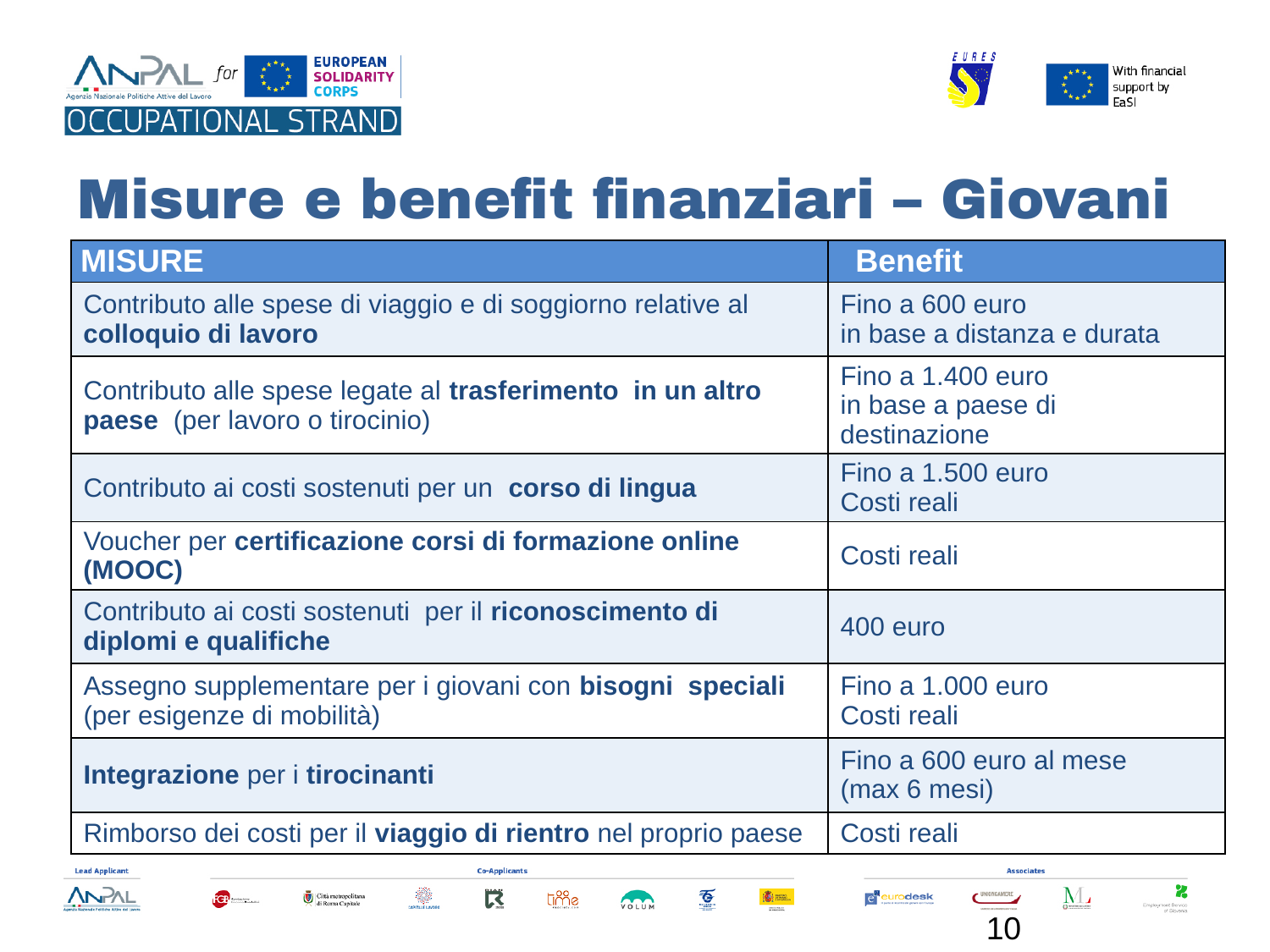

# Misure e benefit finanziari – Giovani
| MISURE | Benefit |
| --- | --- |
| Contributo alle spese di viaggio e di soggiorno relative al colloquio di lavoro | Fino a 600 euro in base a distanza e durata |
| Contributo alle spese legate al trasferimento in un altro paese (per lavoro o tirocinio) | Fino a 1.400 euro in base a paese di destinazione |
| Contributo ai costi sostenuti per un corso di lingua | Fino a 1.500 euro Costi reali |
| Voucher per certificazione corsi di formazione online (MOOC) | Costi reali |
| Contributo ai costi sostenuti per il riconoscimento di diplomi e qualifiche | 400 euro |
| Assegno supplementare per i giovani con bisogni speciali (per esigenze di mobilità) | Fino a 1.000 euro Costi reali |
| Integrazione per i tirocinanti | Fino a 600 euro al mese (max 6 mesi) |
| Rimborso dei costi per il viaggio di rientro nel proprio paese | Costi reali |
10